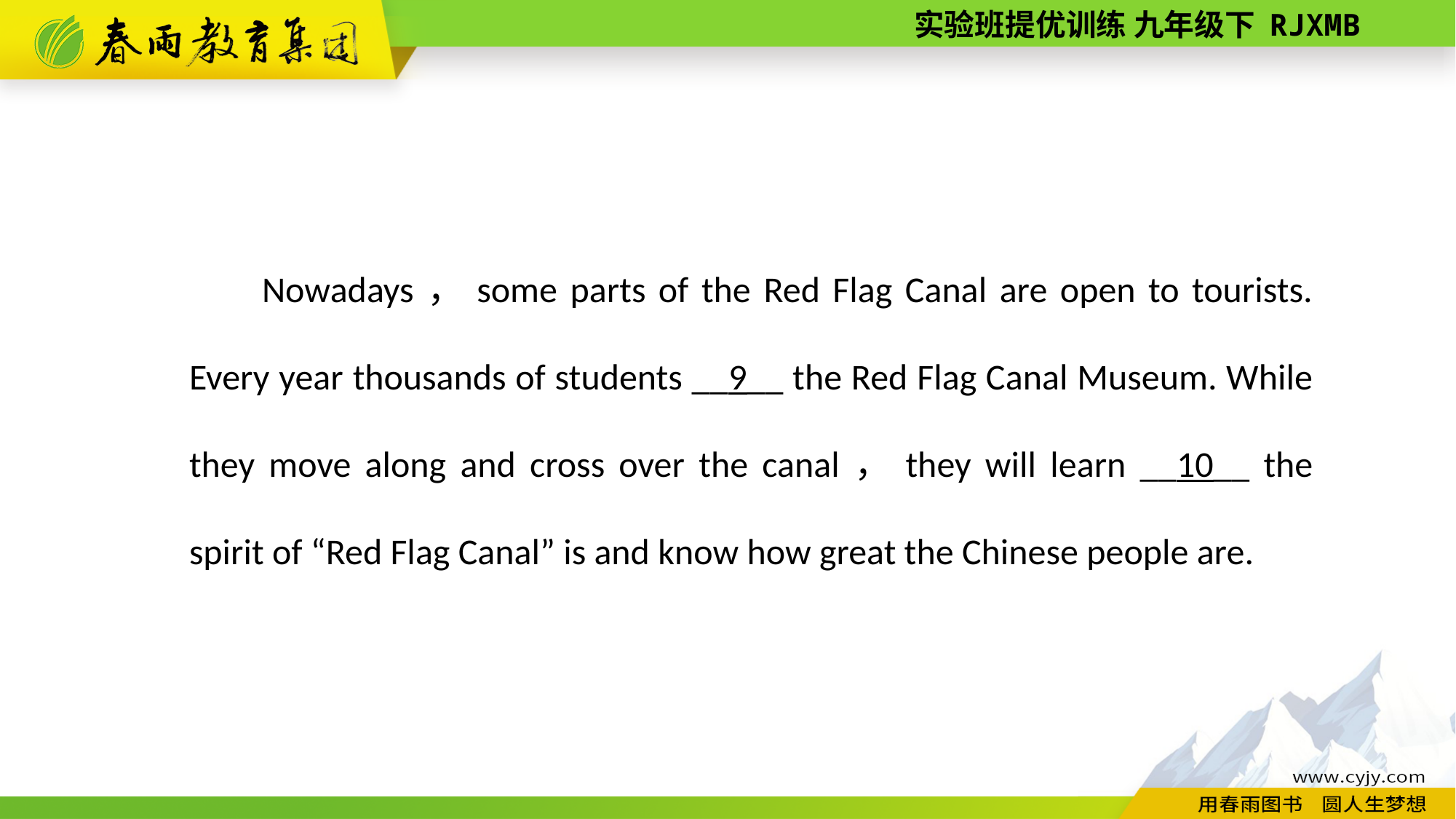

Nowadays，some parts of the Red Flag Canal are open to tourists. Every year thousands of students __9__ the Red Flag Canal Museum. While they move along and cross over the canal，they will learn __10__ the spirit of “Red Flag Canal” is and know how great the Chinese people are.